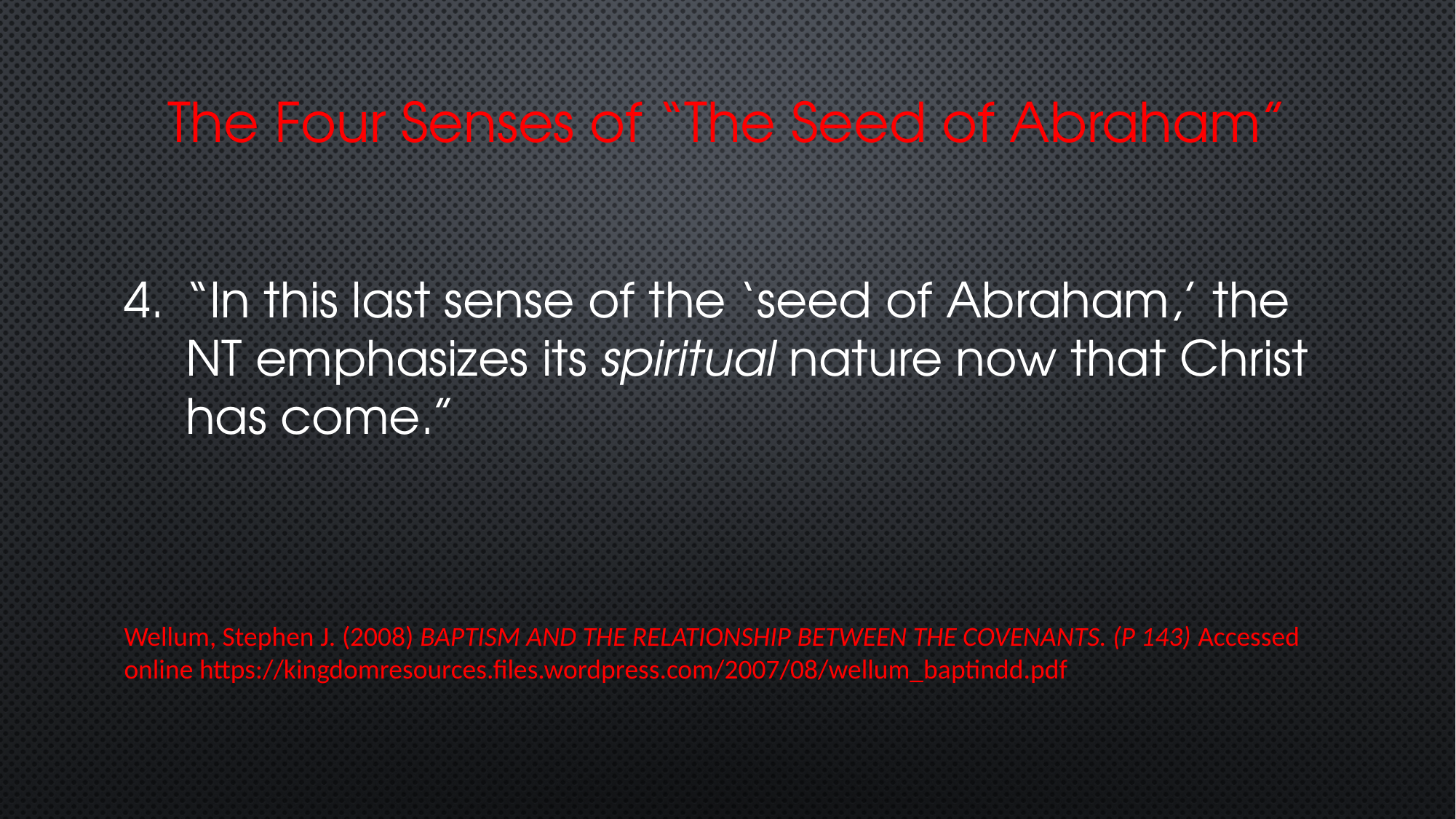

The Four Senses of “The Seed of Abraham”

“In this last sense of the ‘seed of Abraham,’ the NT emphasizes its spiritual nature now that Christ has come.”

Wellum, Stephen J. (2008) BAPTISM AND THE RELATIONSHIP BETWEEN THE COVENANTS. (P 143) Accessed online https://kingdomresources.files.wordpress.com/2007/08/wellum_baptindd.pdf